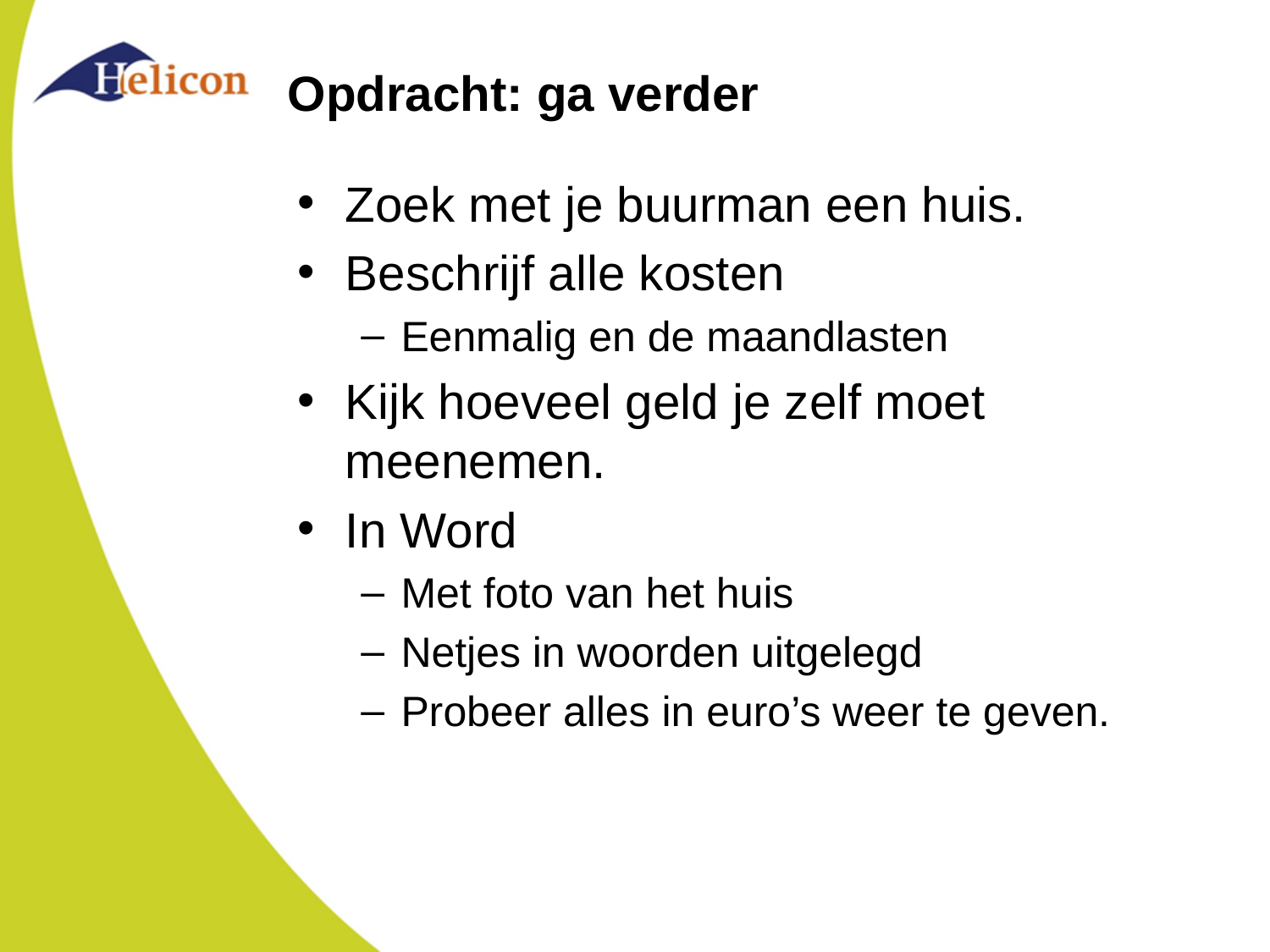

# Opdracht: ga verder
Zoek met je buurman een huis.
Beschrijf alle kosten
Eenmalig en de maandlasten
Kijk hoeveel geld je zelf moet meenemen.
In Word
Met foto van het huis
Netjes in woorden uitgelegd
Probeer alles in euro’s weer te geven.